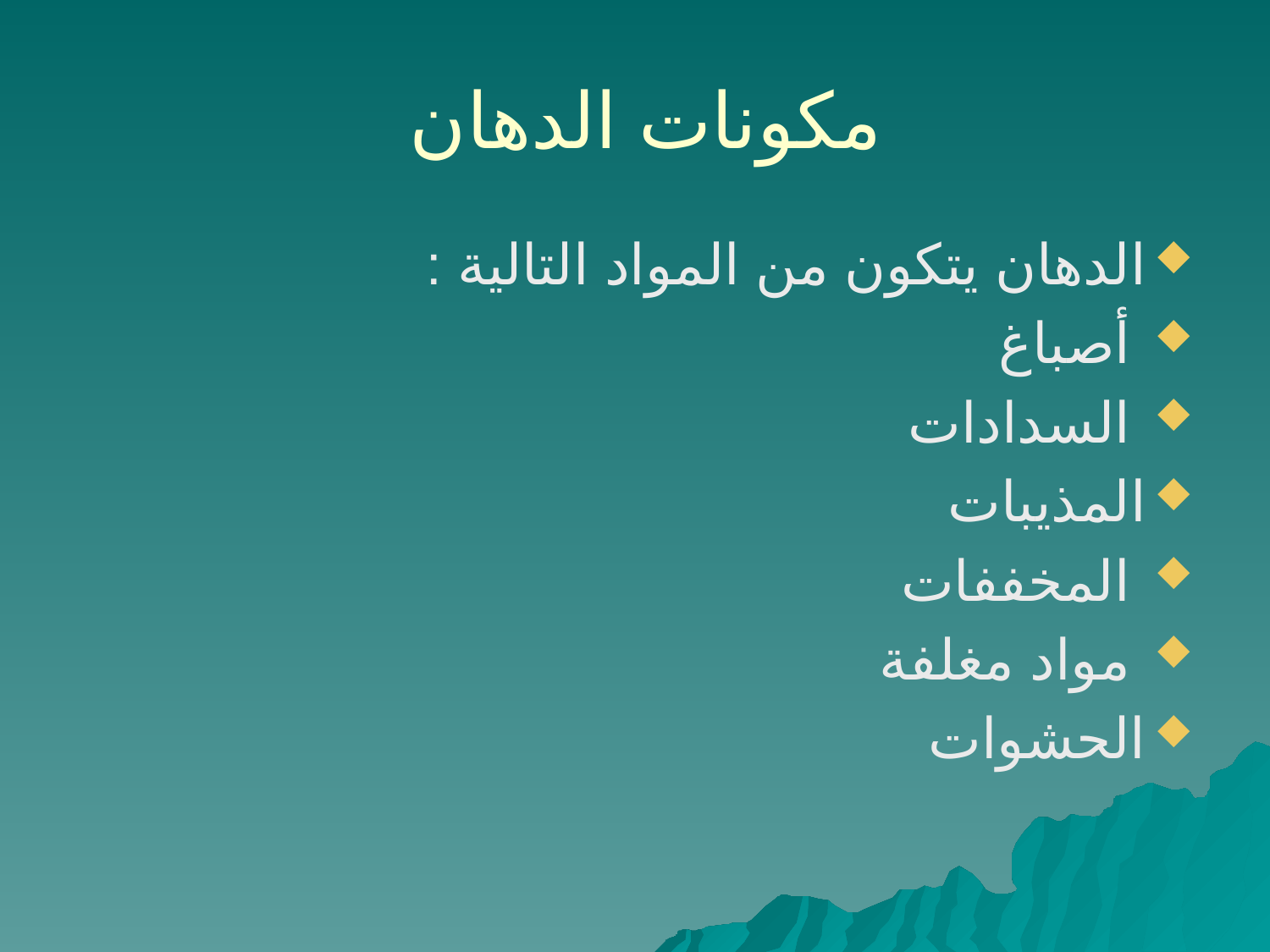

# مكونات الدهان
الدهان يتكون من المواد التالية :
 أصباغ
 السدادات
المذيبات
 المخففات
 مواد مغلفة
الحشوات